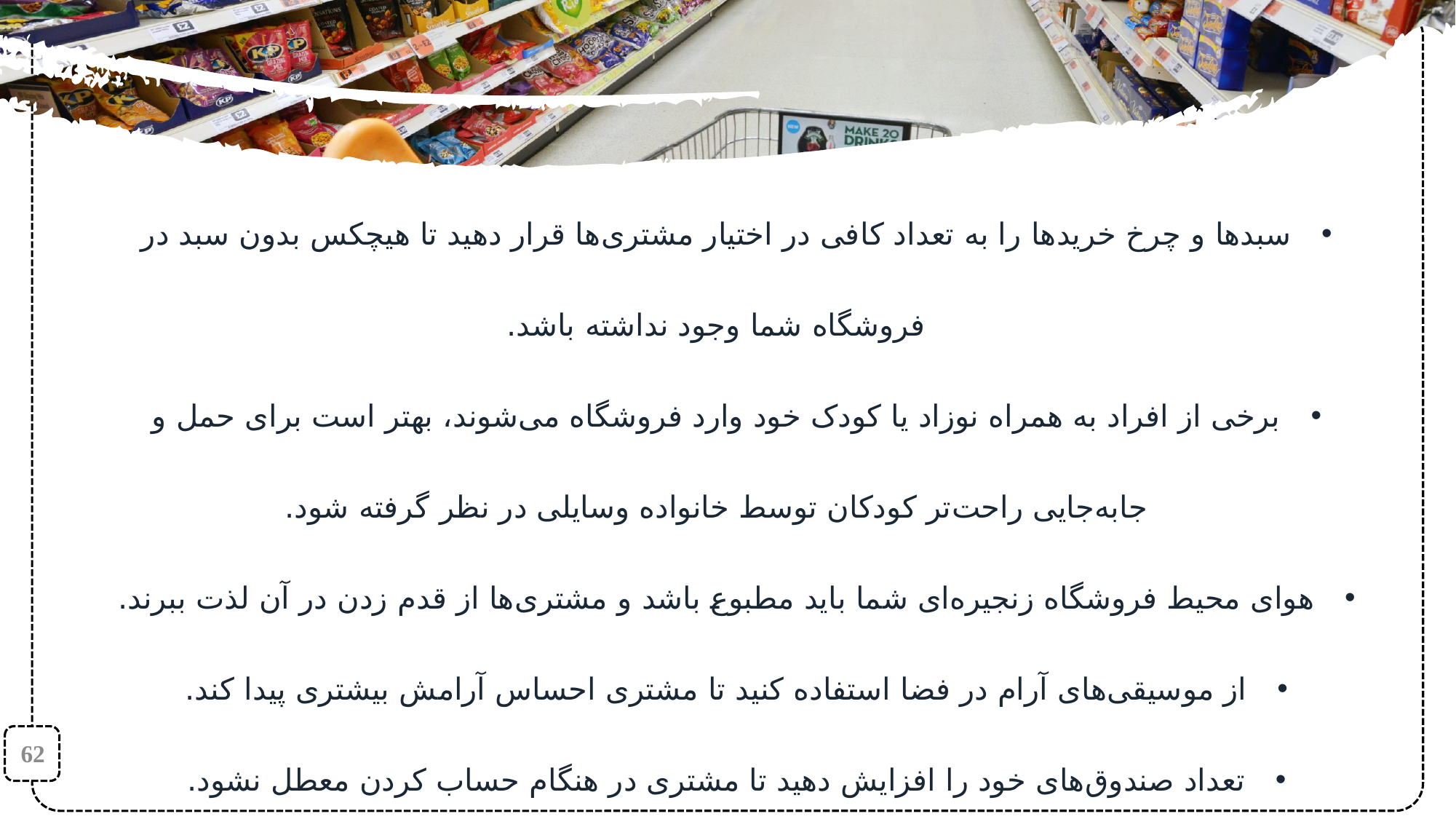

سبدها و چرخ خرید‌ها را به تعداد کافی در اختیار مشتری‌ها قرار دهید تا هیچکس بدون سبد در فروشگاه شما وجود نداشته باشد.
برخی از افراد به همراه نوزاد یا کودک خود وارد فروشگاه می‌شوند، بهتر است برای حمل و جابه‌جایی راحت‌تر کودکان توسط خانواده وسایلی در نظر گرفته شود.
هوای محیط فروشگاه زنجیره‌ای شما باید مطبوع باشد و مشتری‌ها از قدم زدن در آن لذت ببرند.
از موسیقی‌های آرام در فضا استفاده کنید تا مشتری احساس آرامش بیشتری پیدا کند.
تعداد صندوق‌های خود را افزایش دهید تا مشتری در هنگام حساب کردن معطل نشود.
حتما بر روی محصولات خود اتیکت قیمت قرار دهید تا مشتری بتواند از قیمت محصولات بدون دردسر مطلع شود.
62